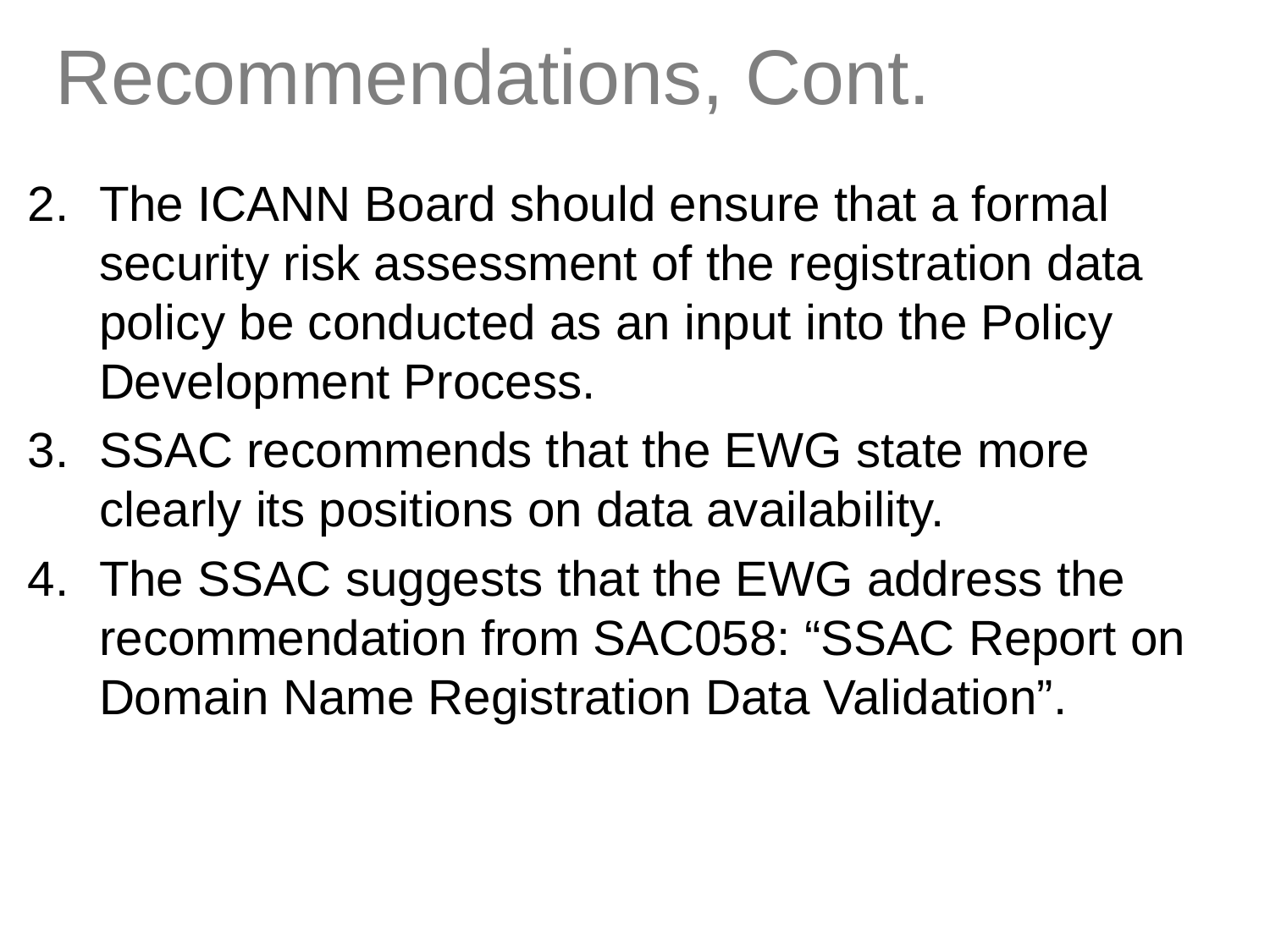

# Recommendations, Cont.
The ICANN Board should ensure that a formal security risk assessment of the registration data policy be conducted as an input into the Policy Development Process.
SSAC recommends that the EWG state more clearly its positions on data availability.
The SSAC suggests that the EWG address the recommendation from SAC058: “SSAC Report on Domain Name Registration Data Validation”.

26